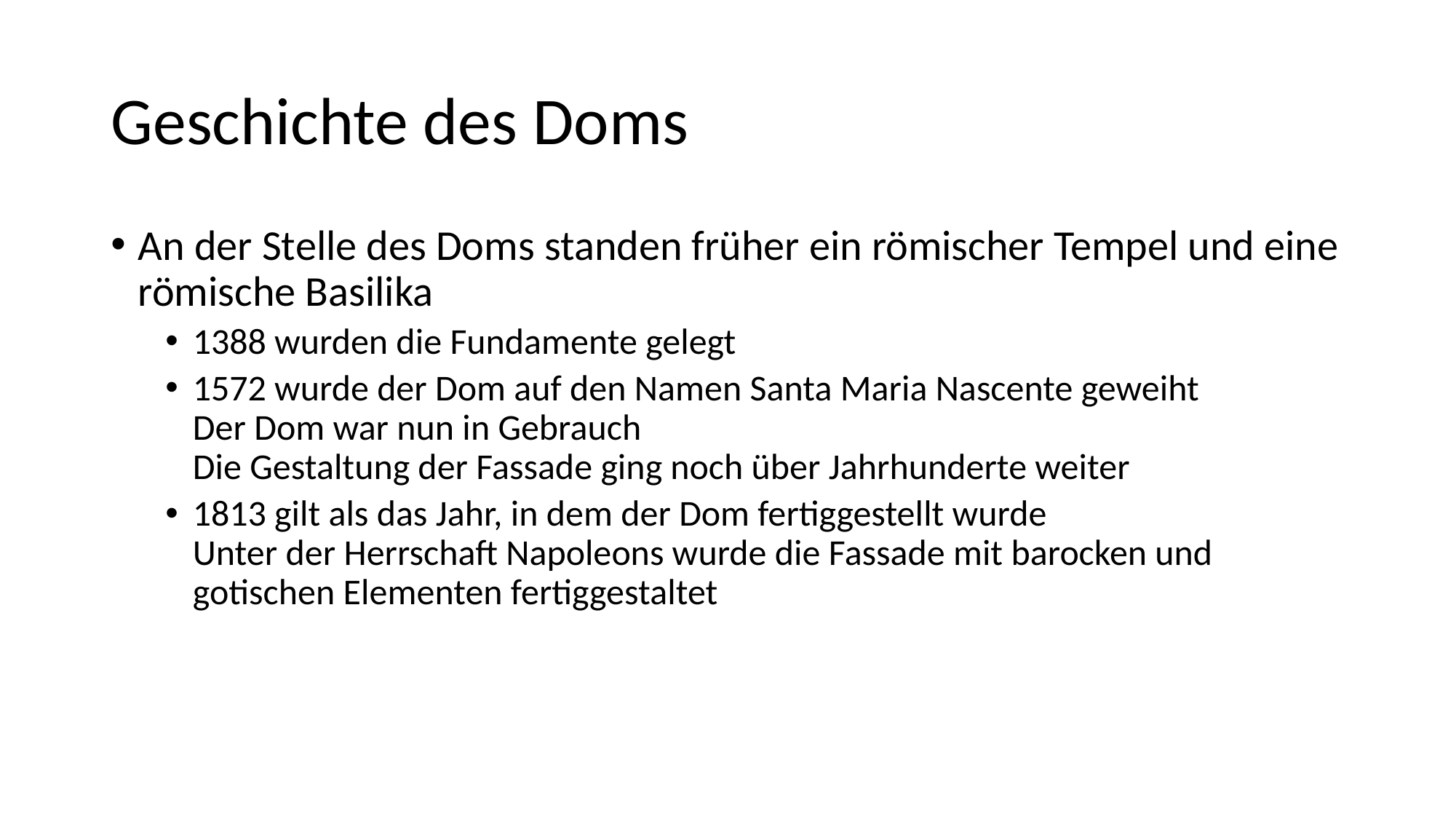

# Geschichte des Doms
An der Stelle des Doms standen früher ein römischer Tempel und eine römische Basilika
1388 wurden die Fundamente gelegt
1572 wurde der Dom auf den Namen Santa Maria Nascente geweiht
Der Dom war nun in Gebrauch
Die Gestaltung der Fassade ging noch über Jahrhunderte weiter
1813 gilt als das Jahr, in dem der Dom fertiggestellt wurde
Unter der Herrschaft Napoleons wurde die Fassade mit barocken und gotischen Elementen fertiggestaltet